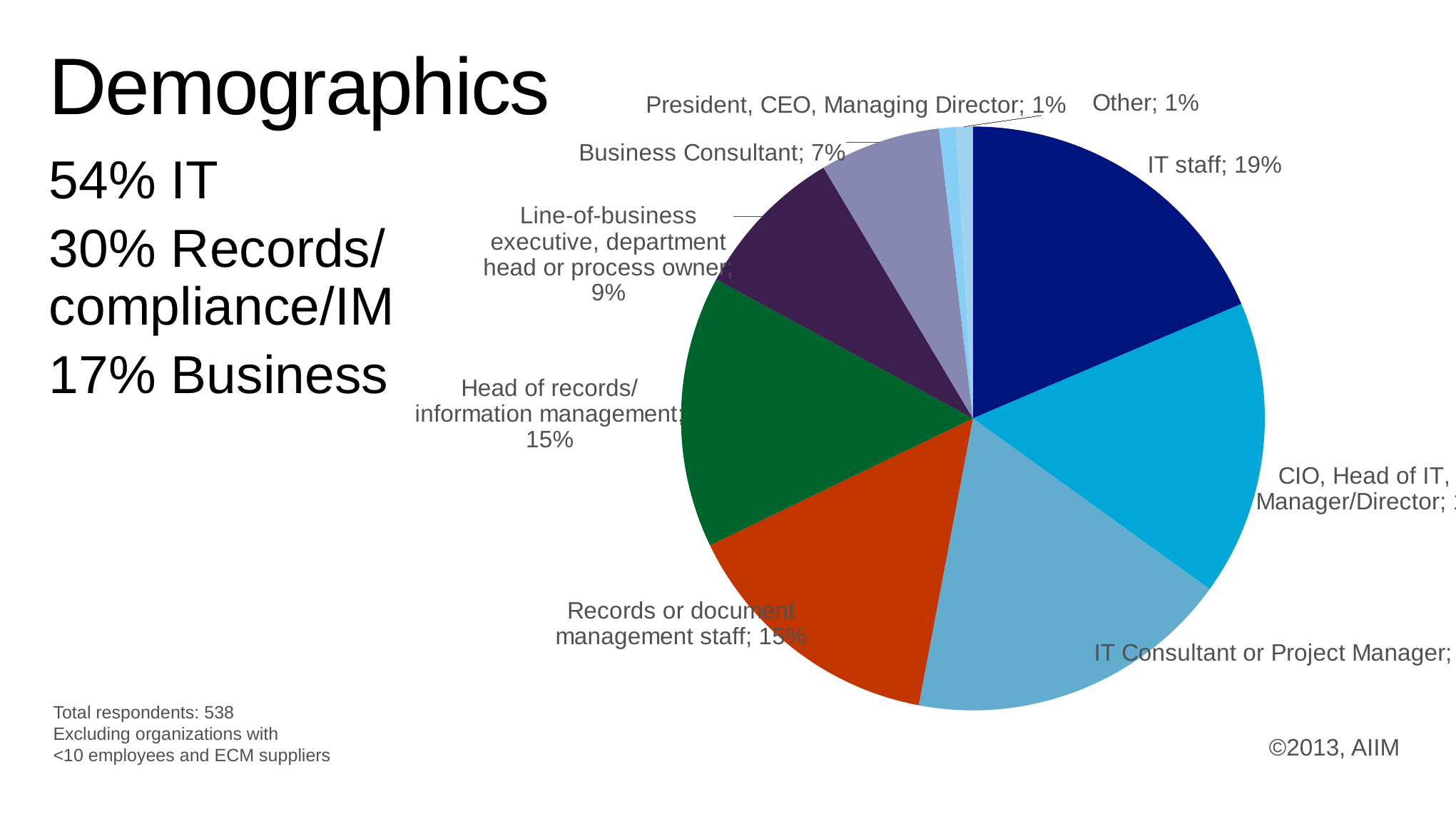

### Chart

| Category |  |
|---|---|
| IT staff | 0.189035916824197 |
| CIO, Head of IT, IT Manager/Director | 0.166351606805293 |
| IT Consultant or Project Manager | 0.183364839319471 |
| Records or document management staff | 0.151228733459357 |
| Head of records/information management | 0.153119092627599 |
| Line-of-business executive, department head or process owner | 0.0869565217391304 |
| Business Consultant | 0.0680529300567108 |
| President, CEO, Managing Director | 0.00945179584120983 |
| Other | 0.00945179584120983 |
# Demographics
54% IT
30% Records/
compliance/IM
17% Business
Total respondents: 538
Excluding organizations with
<10 employees and ECM suppliers
©2013, AIIM